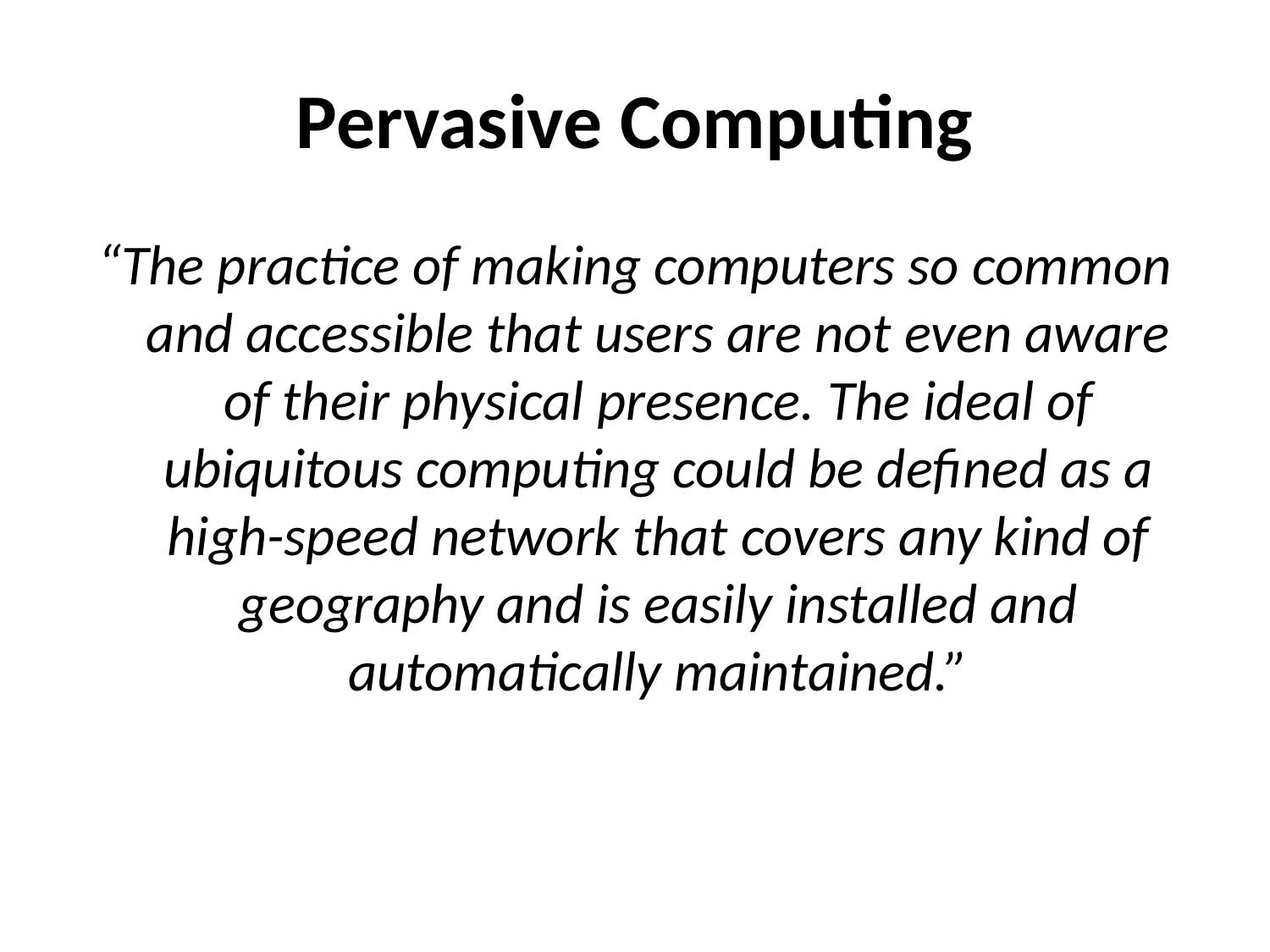

# Pervasive Computing
“The practice of making computers so common and accessible that users are not even aware of their physical presence. The ideal of ubiquitous computing could be defined as a high-speed network that covers any kind of geography and is easily installed and automatically maintained.”